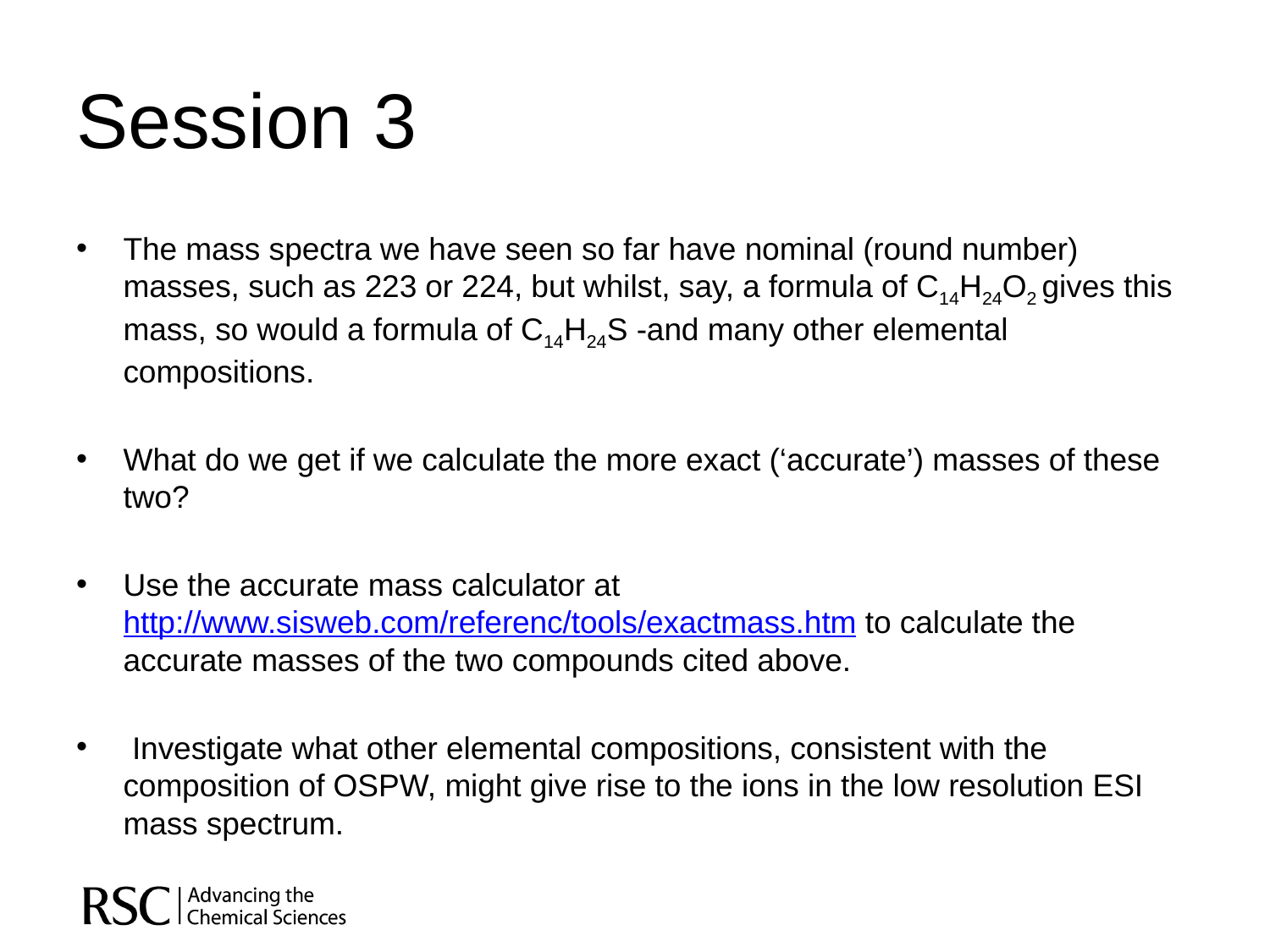

# Session 3
The mass spectra we have seen so far have nominal (round number) masses, such as 223 or 224, but whilst, say, a formula of C14H24O2 gives this mass, so would a formula of C14H24S -and many other elemental compositions.

What do we get if we calculate the more exact (‘accurate’) masses of these two?

Use the accurate mass calculator at http://www.sisweb.com/referenc/tools/exactmass.htm to calculate the accurate masses of the two compounds cited above.

 Investigate what other elemental compositions, consistent with the composition of OSPW, might give rise to the ions in the low resolution ESI mass spectrum.